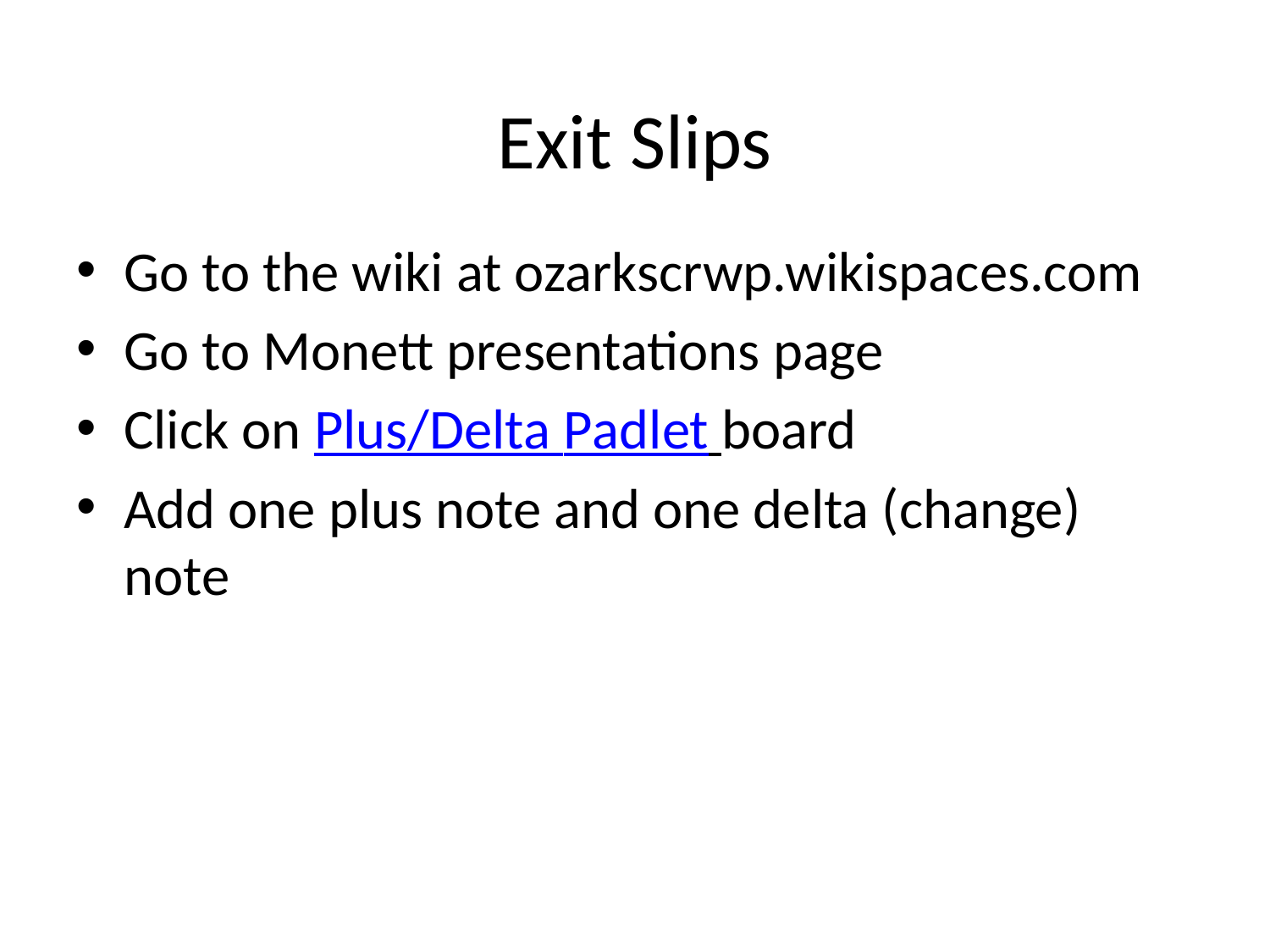

# Exit Slips
Go to the wiki at ozarkscrwp.wikispaces.com
Go to Monett presentations page
Click on Plus/Delta Padlet board
Add one plus note and one delta (change) note